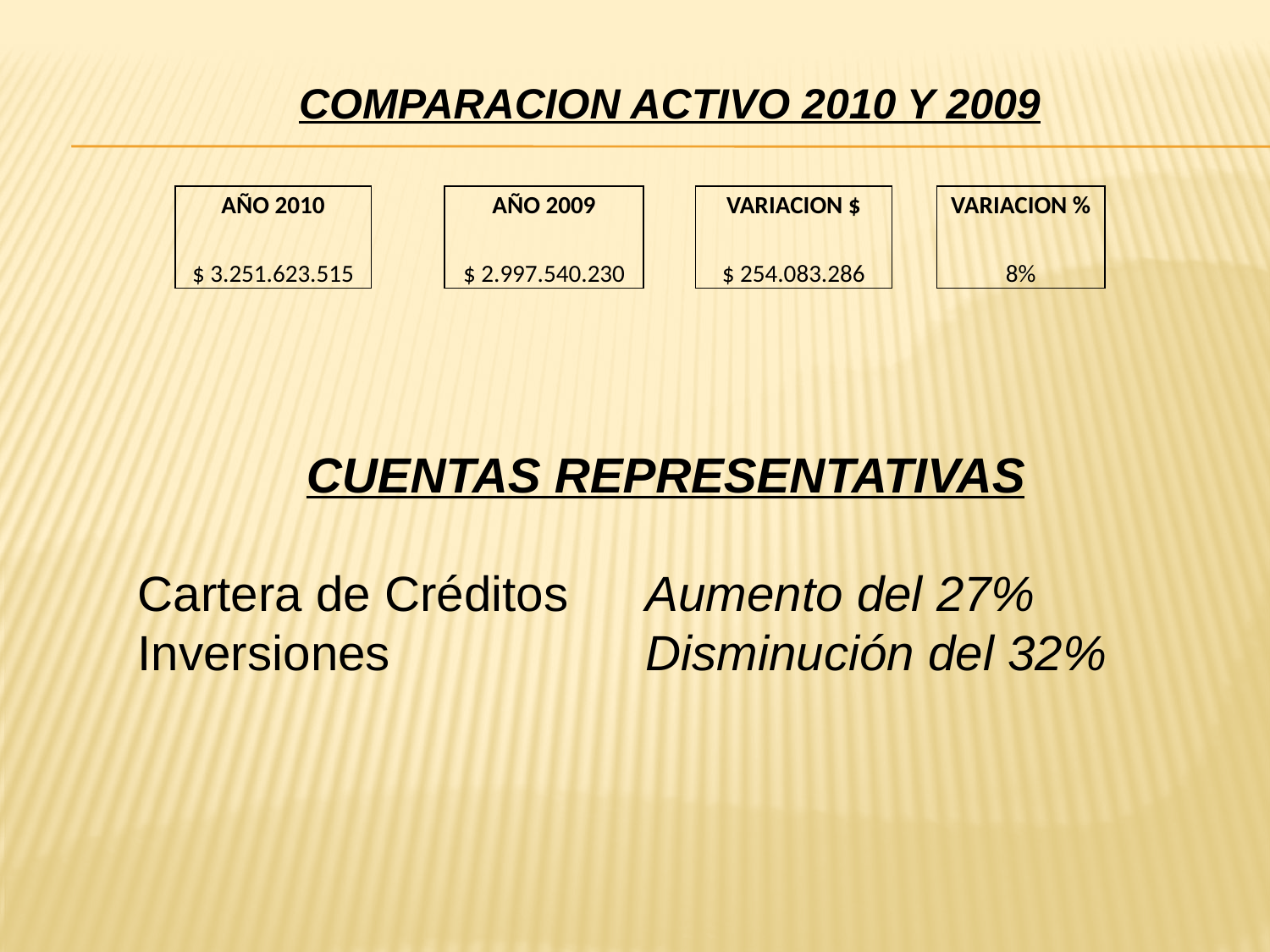

COMPARACION ACTIVO 2010 Y 2009

| AÑO 2010 |  | AÑO 2009 |  | VARIACION $ |  | VARIACION % |
| --- | --- | --- | --- | --- | --- | --- |
|  |  |  |  |  |  |  |
| $ 3.251.623.515 |  | $ 2.997.540.230 |  | $ 254.083.286 |  | 8% |
|  |  |  |  |  |  |  |
CUENTAS REPRESENTATIVAS

Cartera de Créditos	Aumento del 27%
Inversiones			Disminución del 32%